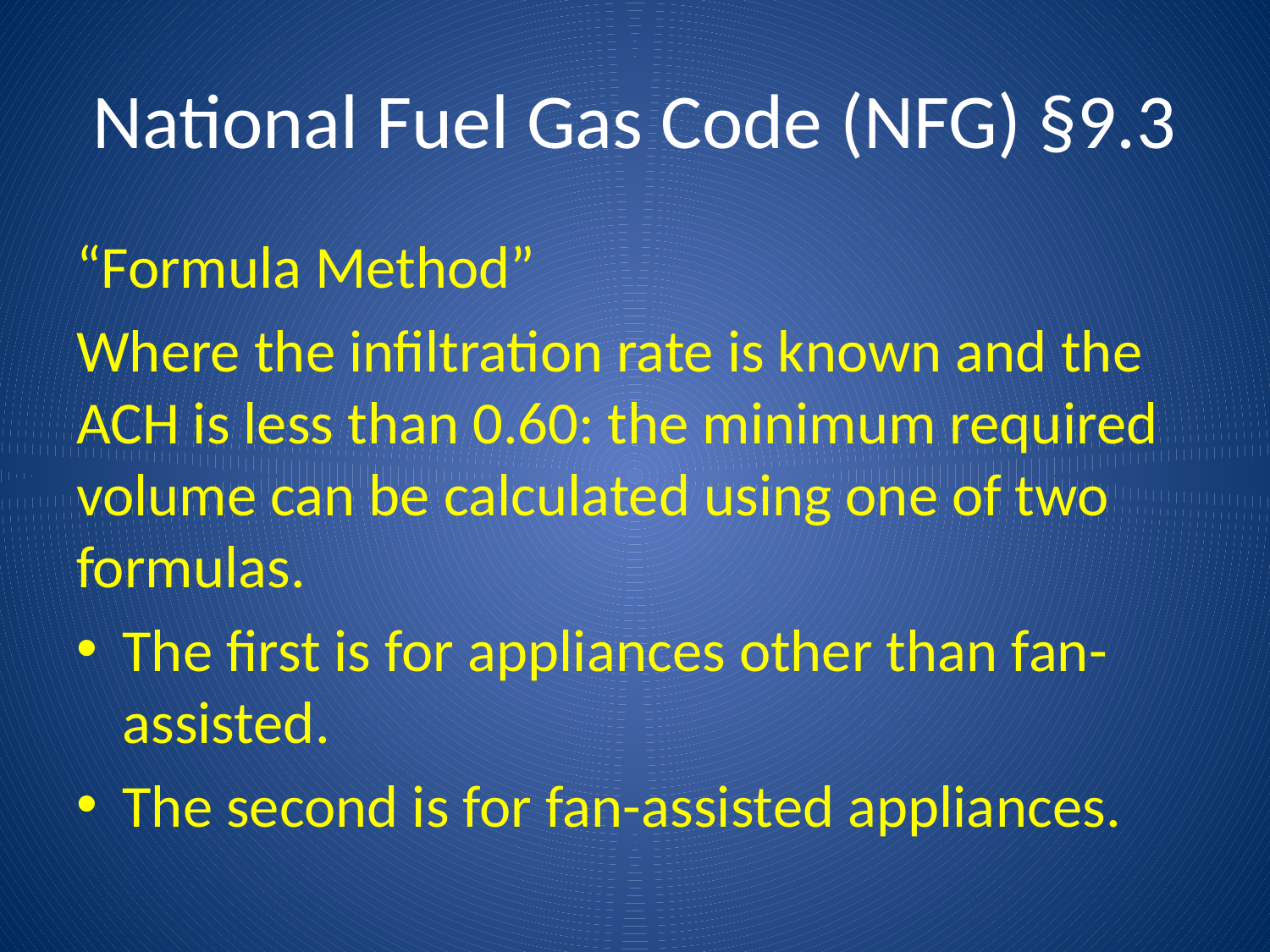

# National Fuel Gas Code (NFG) §9.3
“Formula Method”
Where the infiltration rate is known and the ACH is less than 0.60: the minimum required volume can be calculated using one of two formulas.
The first is for appliances other than fan-assisted.
The second is for fan-assisted appliances.